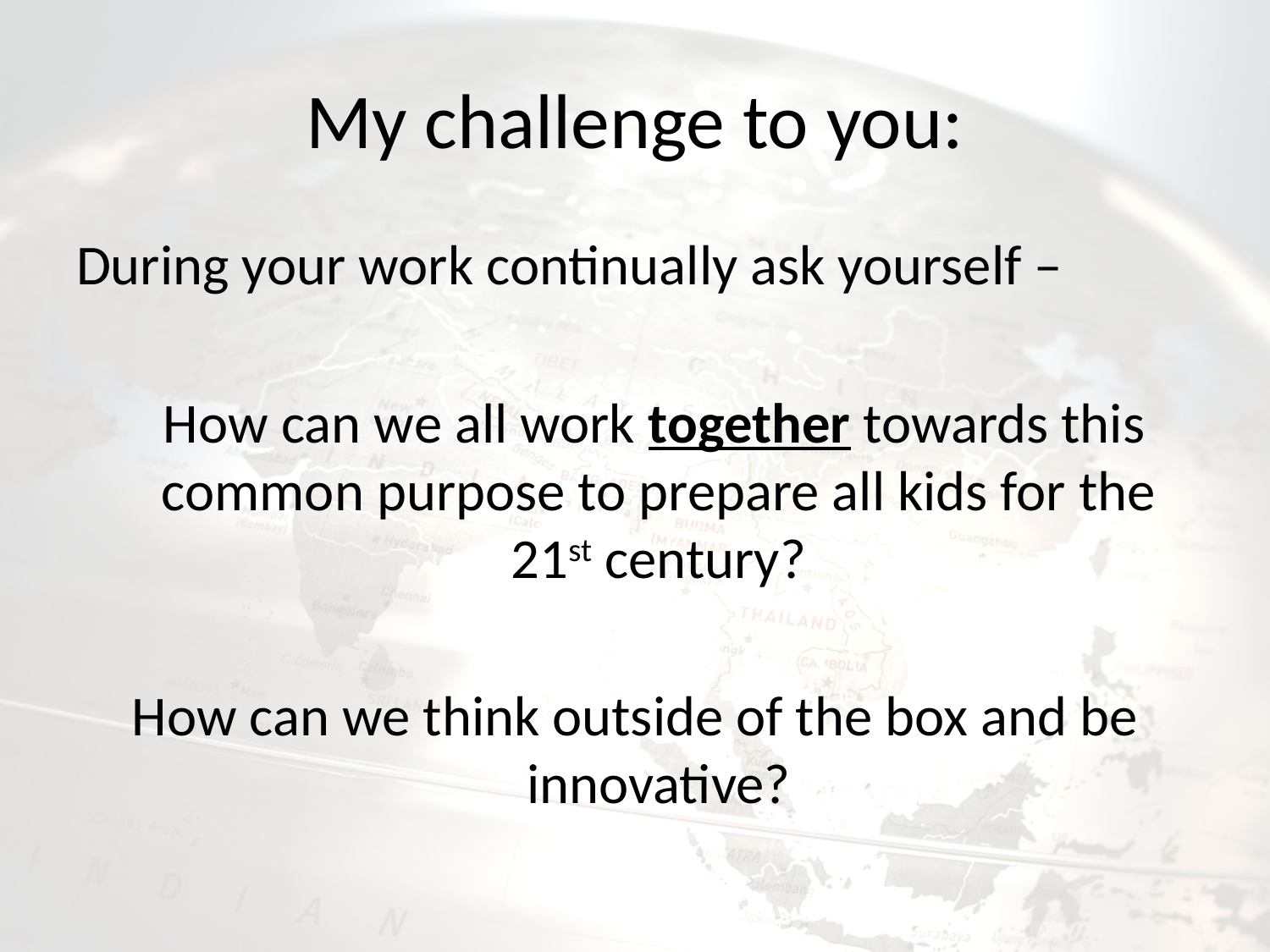

# My challenge to you:
During your work continually ask yourself –

   How can we all work together towards this common purpose to prepare all kids for the 21st century?

How can we think outside of the box and be innovative?